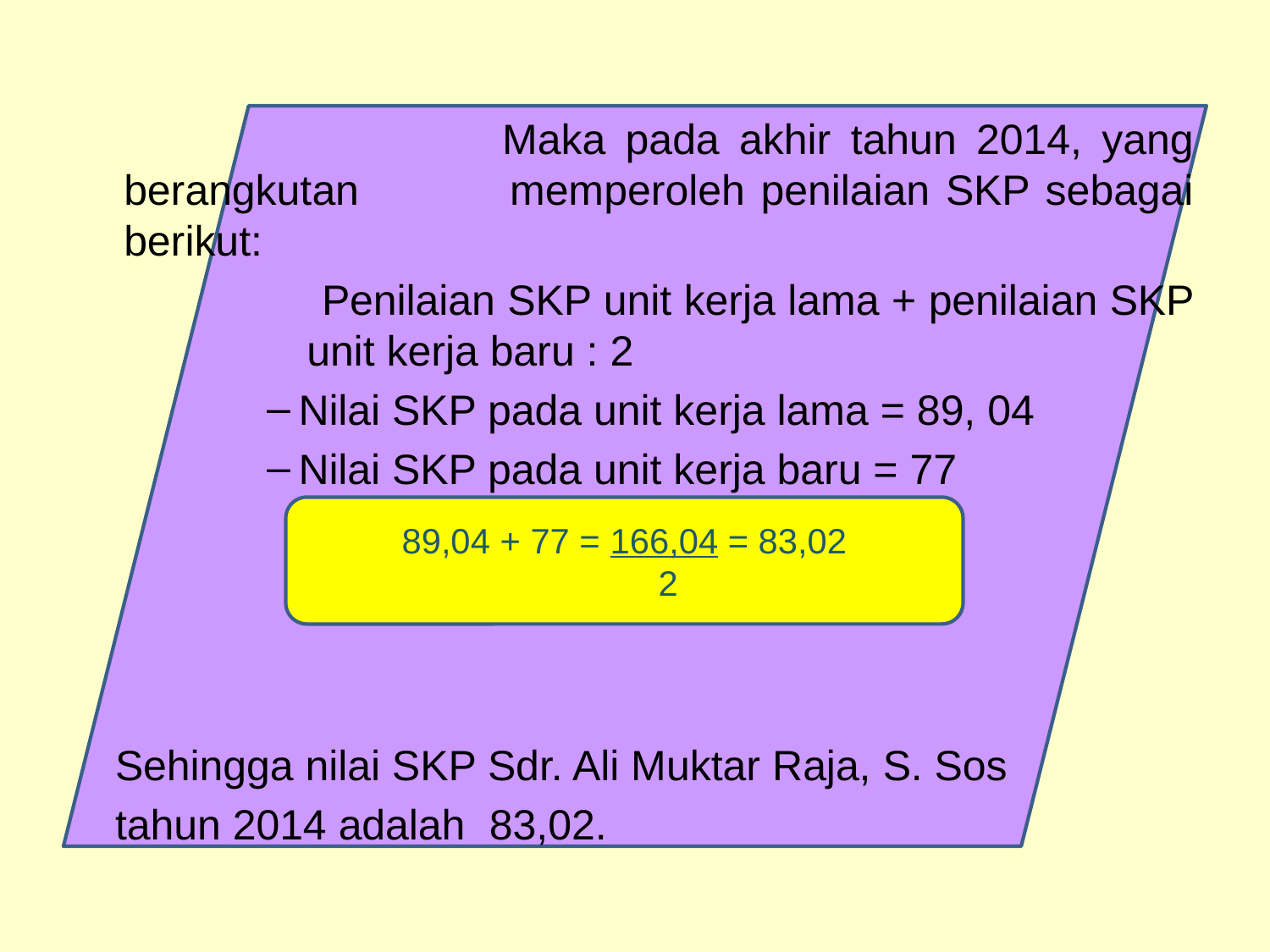

Maka pada akhir tahun 2014, yang berangkutan 	        memperoleh penilaian SKP sebagai berikut:
                    Penilaian SKP unit kerja lama + penilaian SKP   unit kerja baru : 2
Nilai SKP pada unit kerja lama = 89, 04
Nilai SKP pada unit kerja baru = 77

Sehingga nilai SKP Sdr. Ali Muktar Raja, S. Sos
tahun 2014 adalah  83,02.

89,04 + 77 = 166,04 = 83,02
         2